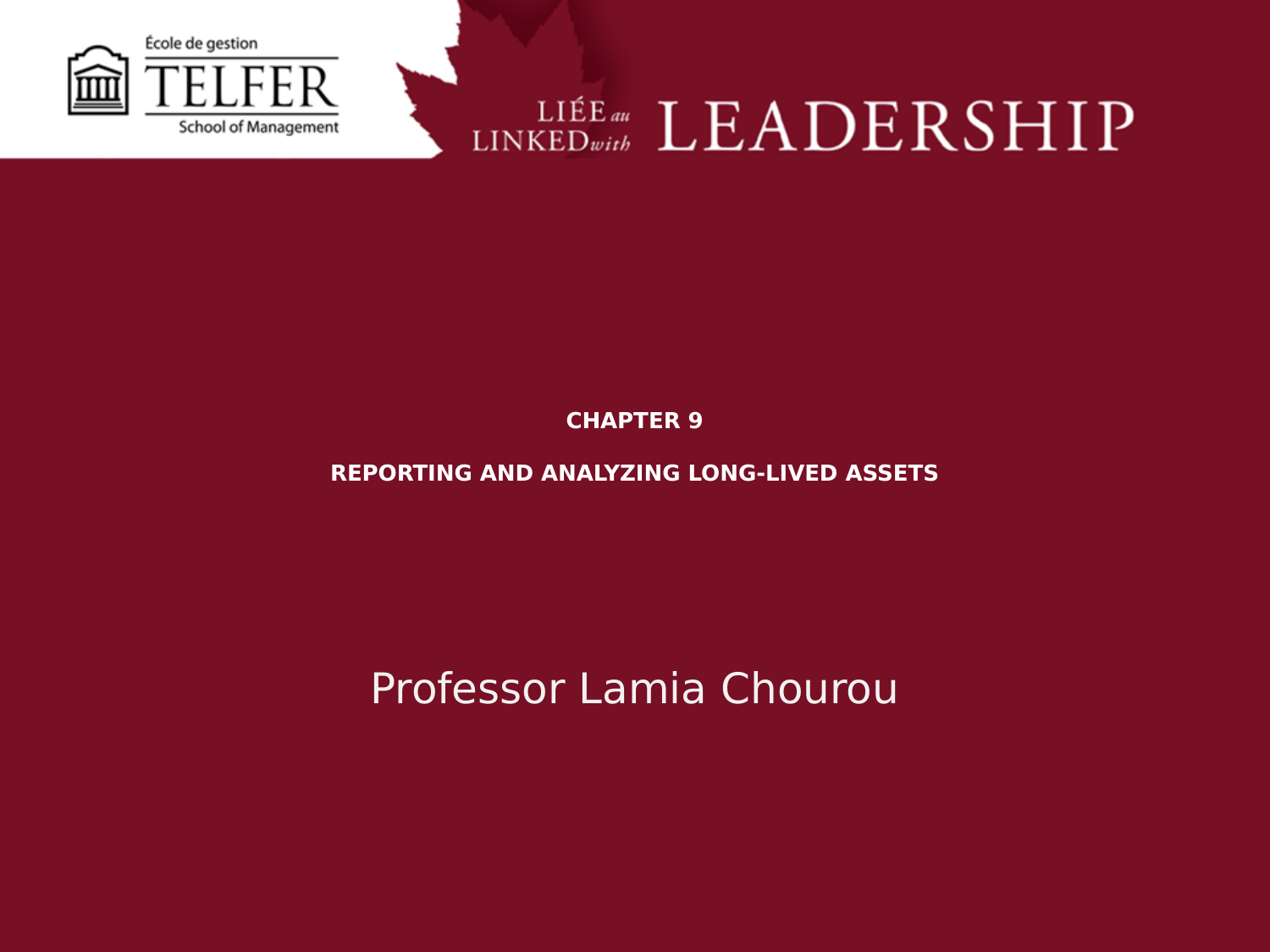

# CHAPTER 9   Reporting and Analyzing Long-Lived Assets

Professor Lamia Chourou